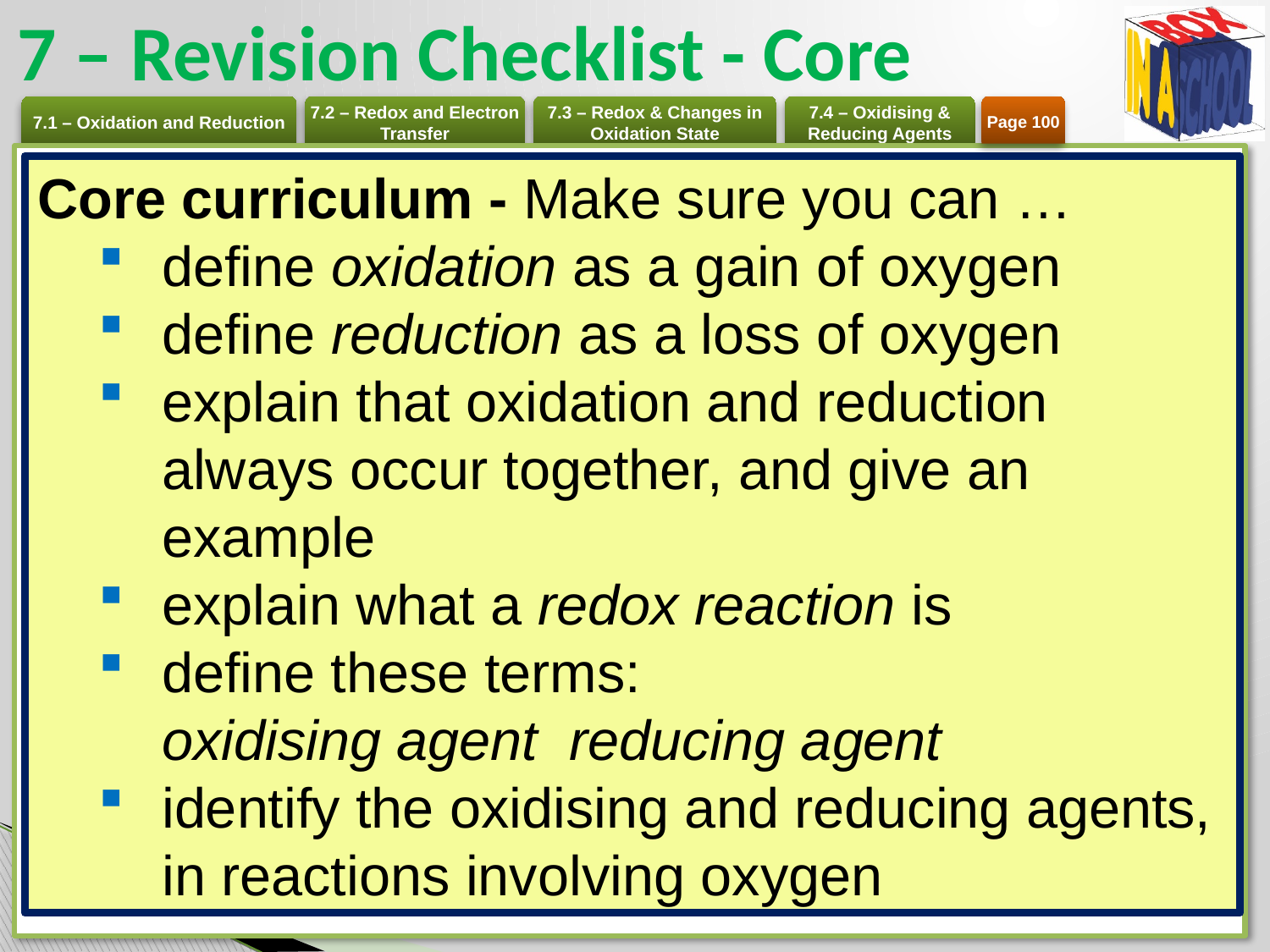

# 7 – Revision Checklist - Core
Page 100
Core curriculum - Make sure you can …
define oxidation as a gain of oxygen
define reduction as a loss of oxygen
explain that oxidation and reduction always occur together, and give an example
explain what a redox reaction is
define these terms:
oxidising agent  reducing agent
identify the oxidising and reducing agents, in reactions involving oxygen